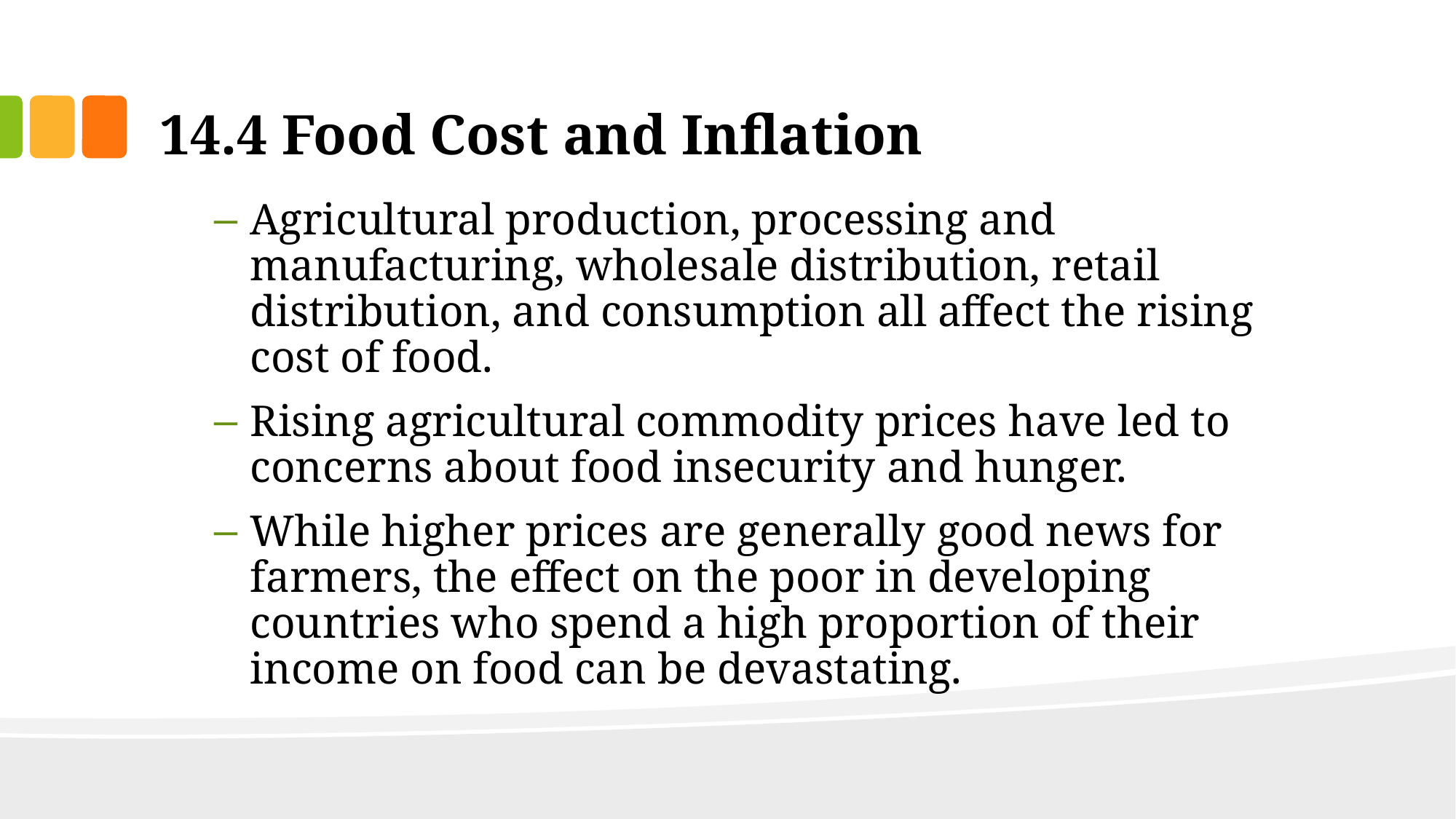

# 14.4 Food Cost and Inflation
Agricultural production, processing and manufacturing, wholesale distribution, retail distribution, and consumption all affect the rising cost of food.
Rising agricultural commodity prices have led to concerns about food insecurity and hunger.
While higher prices are generally good news for farmers, the effect on the poor in developing countries who spend a high proportion of their income on food can be devastating.